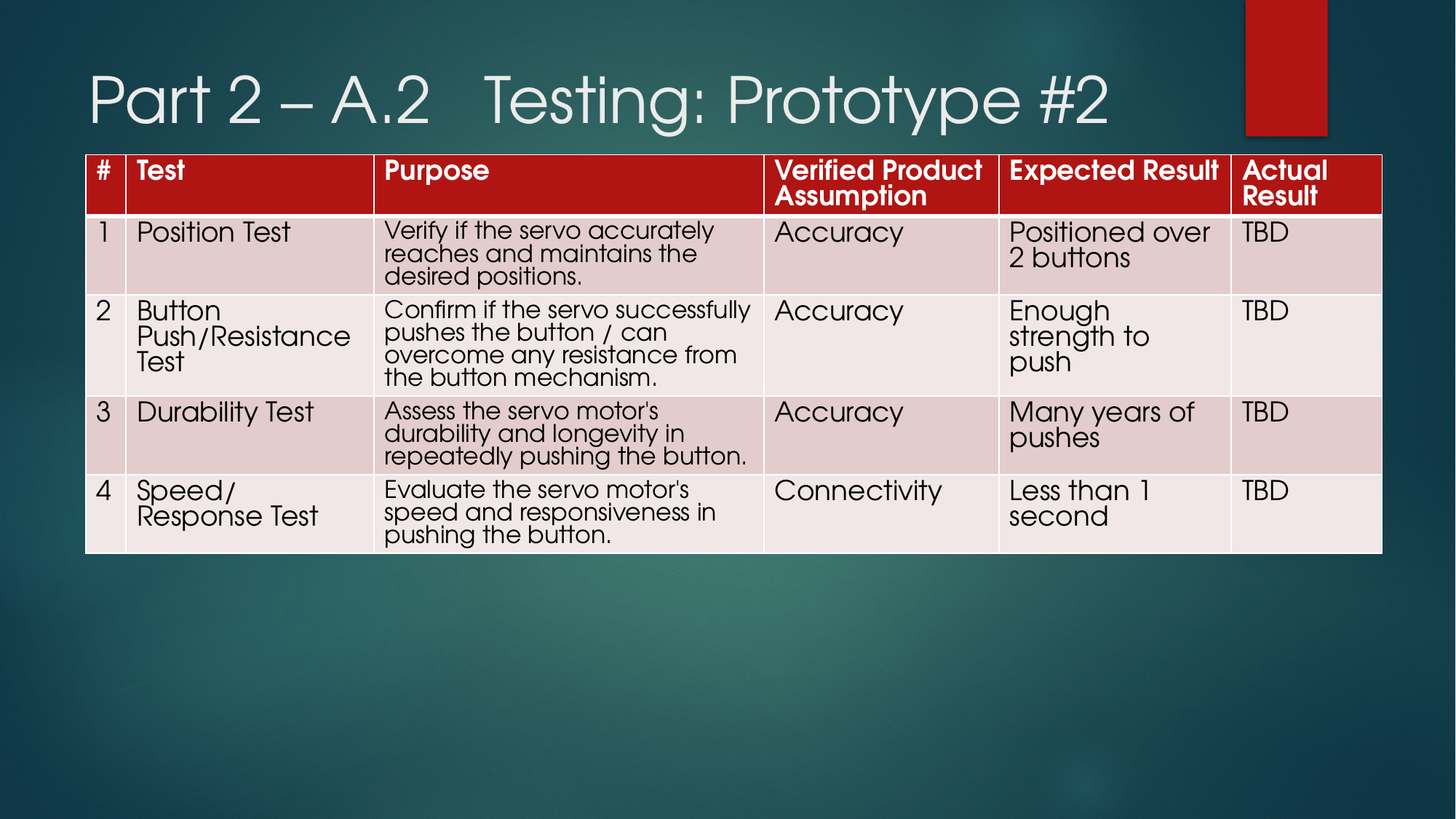

# Part 2 – A.2   Testing: Prototype #2
| # | Test | Purpose | Verified Product Assumption | Expected Result | Actual Result |
| --- | --- | --- | --- | --- | --- |
| 1 | Position Test | Verify if the servo accurately reaches and maintains the desired positions. | Accuracy | Positioned over 2 buttons | TBD |
| 2 | Button Push/Resistance Test | Confirm if the servo successfully pushes the button / can overcome any resistance from the button mechanism. | Accuracy | Enough strength to push | TBD |
| 3 | Durability Test | Assess the servo motor's durability and longevity in repeatedly pushing the button. | Accuracy | Many years of pushes | TBD |
| 4 | Speed/Response Test | Evaluate the servo motor's speed and responsiveness in pushing the button. | Connectivity | Less than 1 second | TBD |